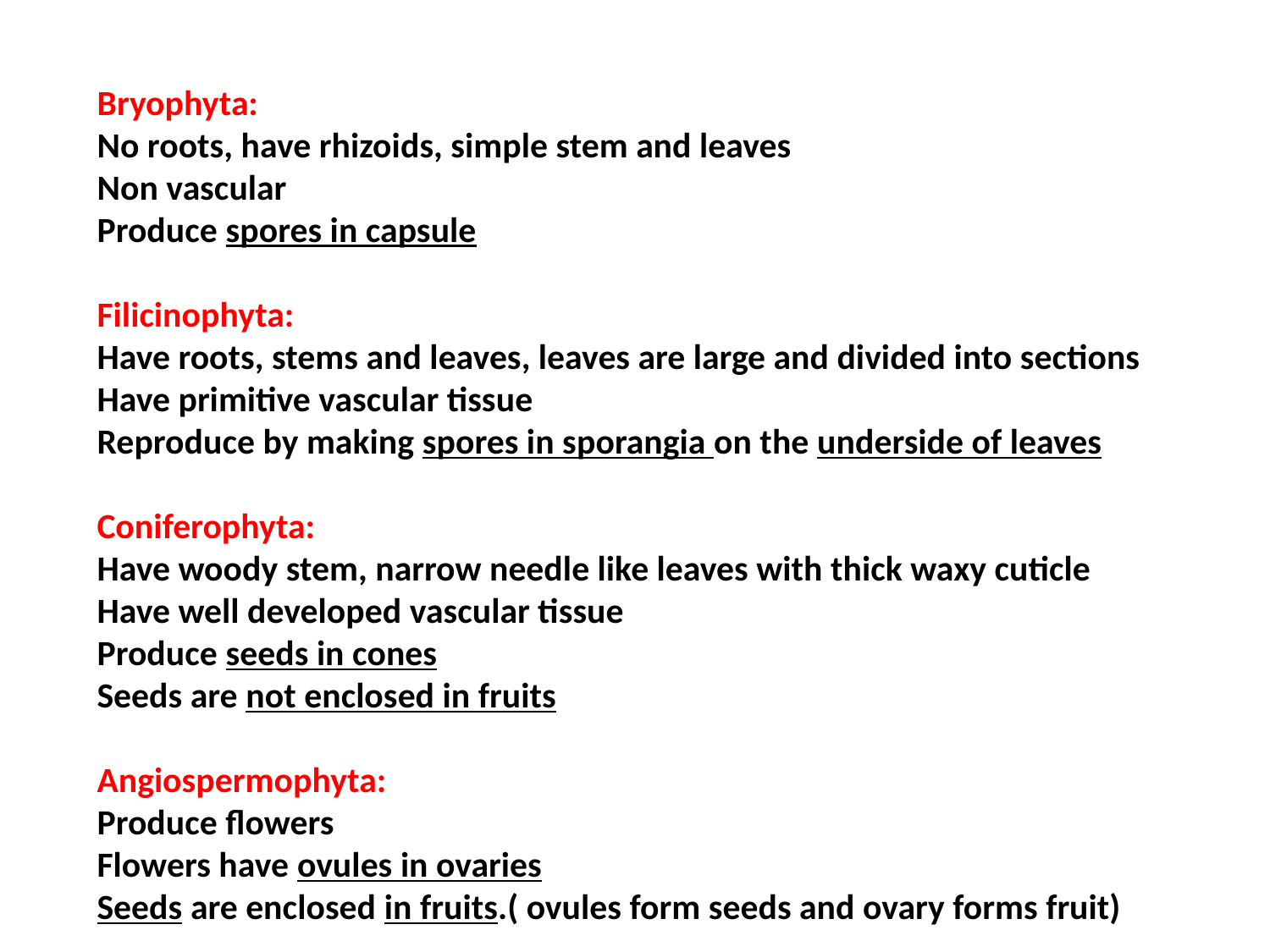

Bryophyta:
No roots, have rhizoids, simple stem and leaves
Non vascular
Produce spores in capsule

Filicinophyta:
Have roots, stems and leaves, leaves are large and divided into sections
Have primitive vascular tissue
Reproduce by making spores in sporangia on the underside of leaves

Coniferophyta:
Have woody stem, narrow needle like leaves with thick waxy cuticle
Have well developed vascular tissue
Produce seeds in cones
Seeds are not enclosed in fruits

Angiospermophyta:
Produce flowers
Flowers have ovules in ovaries
Seeds are enclosed in fruits.( ovules form seeds and ovary forms fruit)